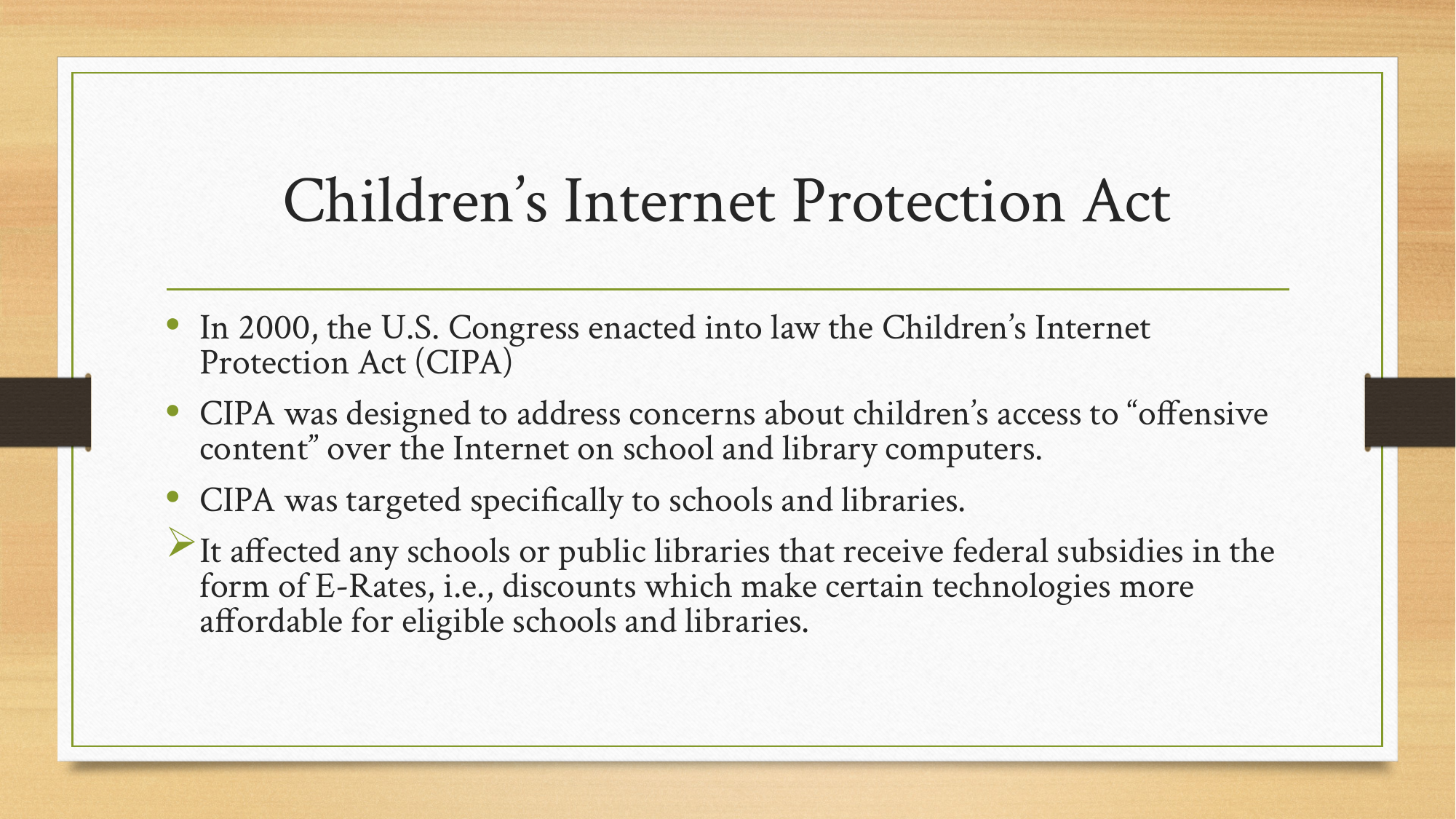

# Children’s Internet Protection Act
In 2000, the U.S. Congress enacted into law the Children’s Internet Protection Act (CIPA)
CIPA was designed to address concerns about children’s access to “offensive content” over the Internet on school and library computers.
CIPA was targeted specifically to schools and libraries.
It affected any schools or public libraries that receive federal subsidies in the form of E-Rates, i.e., discounts which make certain technologies more affordable for eligible schools and libraries.